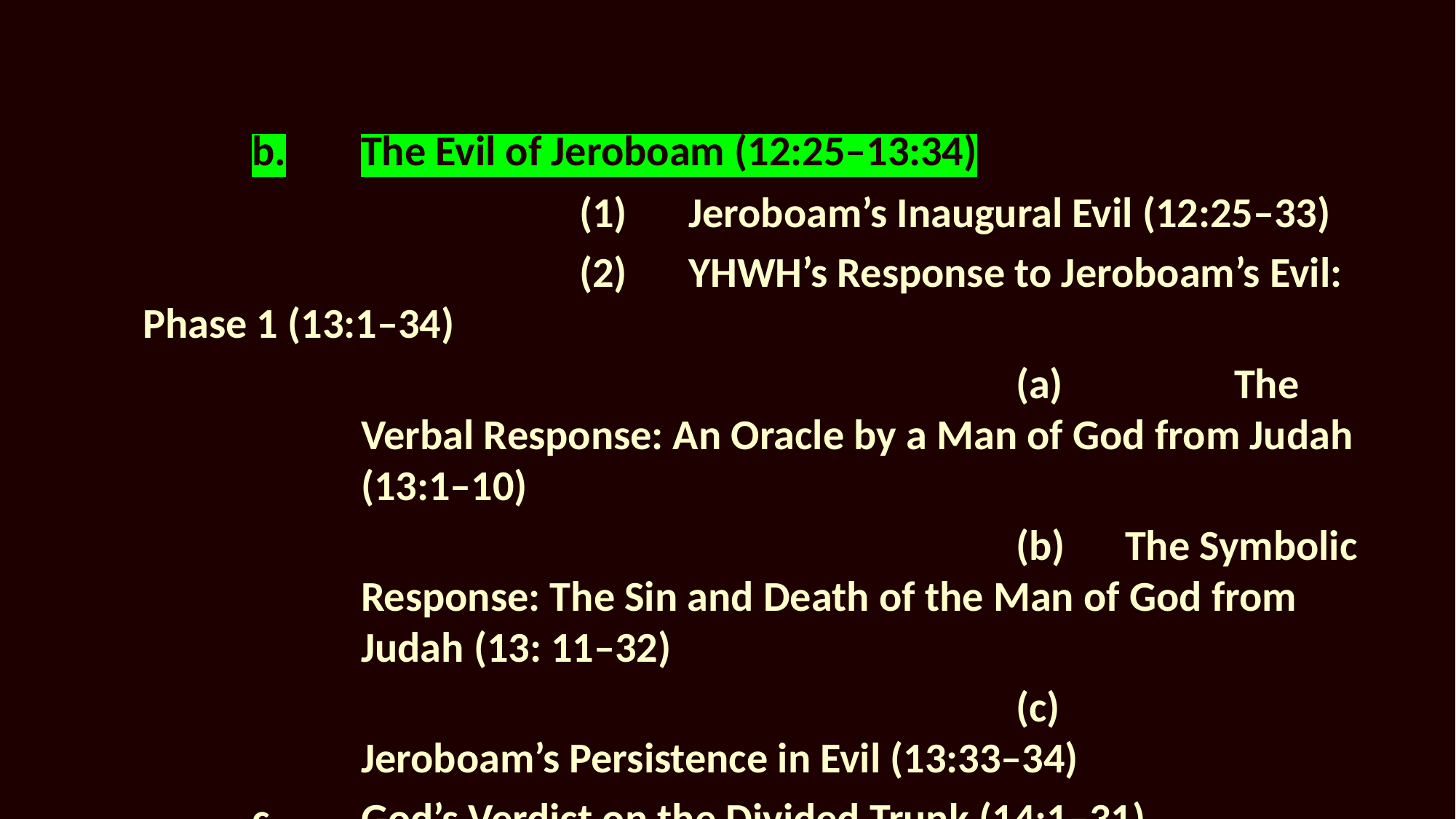

b.	The Evil of Jeroboam (12:25–13:34)
					(1)	Jeroboam’s Inaugural Evil (12:25–33)
					(2)	YHWH’s Response to Jeroboam’s Evil: Phase 1 (13:1–34)
							(a)		The Verbal Response: An Oracle by a Man of God from Judah (13:1–10)
							(b)	The Symbolic Response: The Sin and Death of the Man of God from Judah (13: 11–32)
							(c)		Jeroboam’s Persistence in Evil (13:33–34)
		c.	God’s Verdict on the Divided Trunk (14:1–31)
					(1)	The Verdict on Jeroboam (14:1–20)
					(2)	The Verdict on Rehoboam (14:21–31)